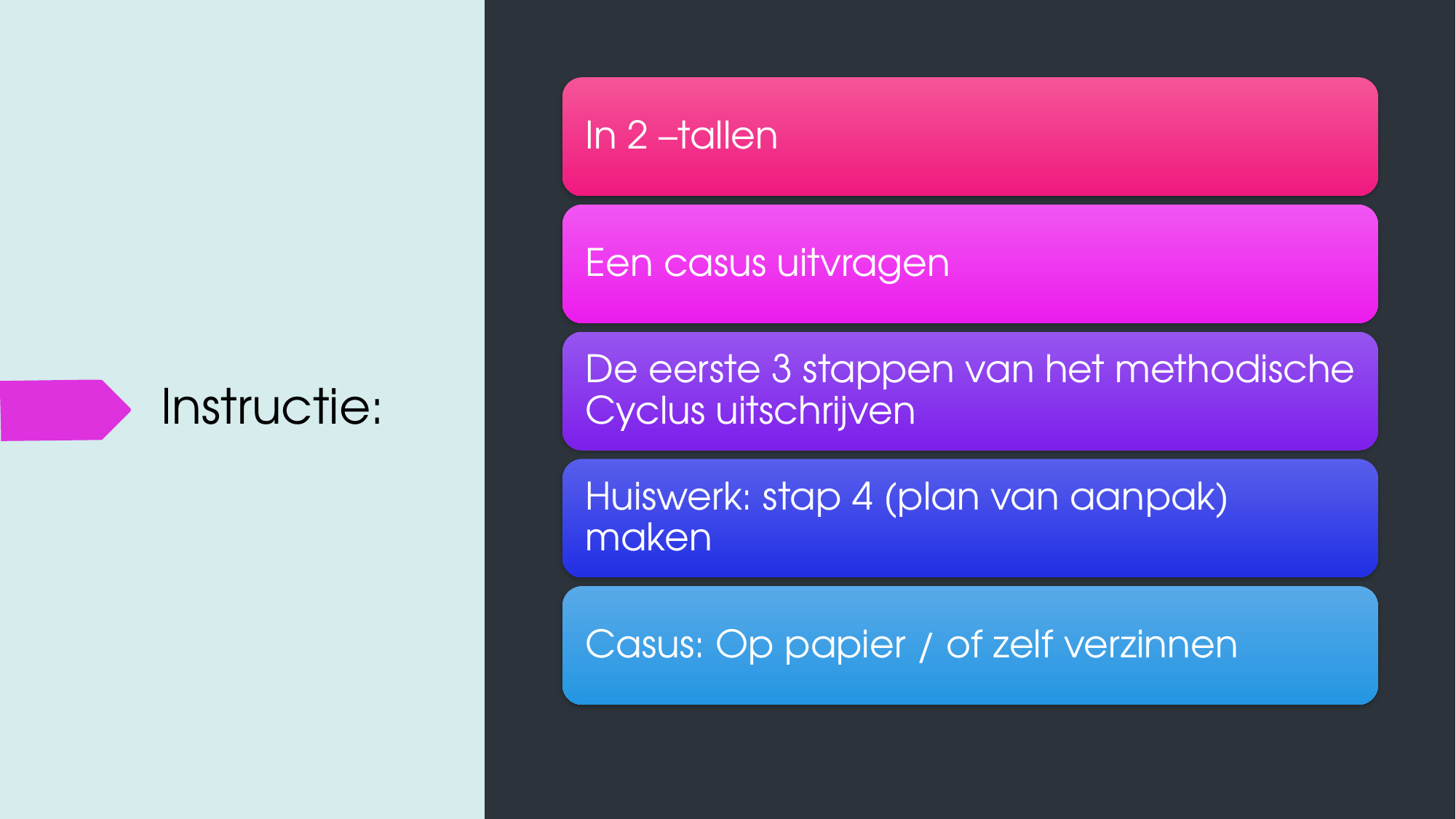

In 2 –tallen
Een casus uitvragen
De eerste 3 stappen van het methodische Cyclus uitschrijven
Huiswerk: stap 4 (plan van aanpak) maken
Casus: Op papier / of zelf verzinnen

# Instructie: